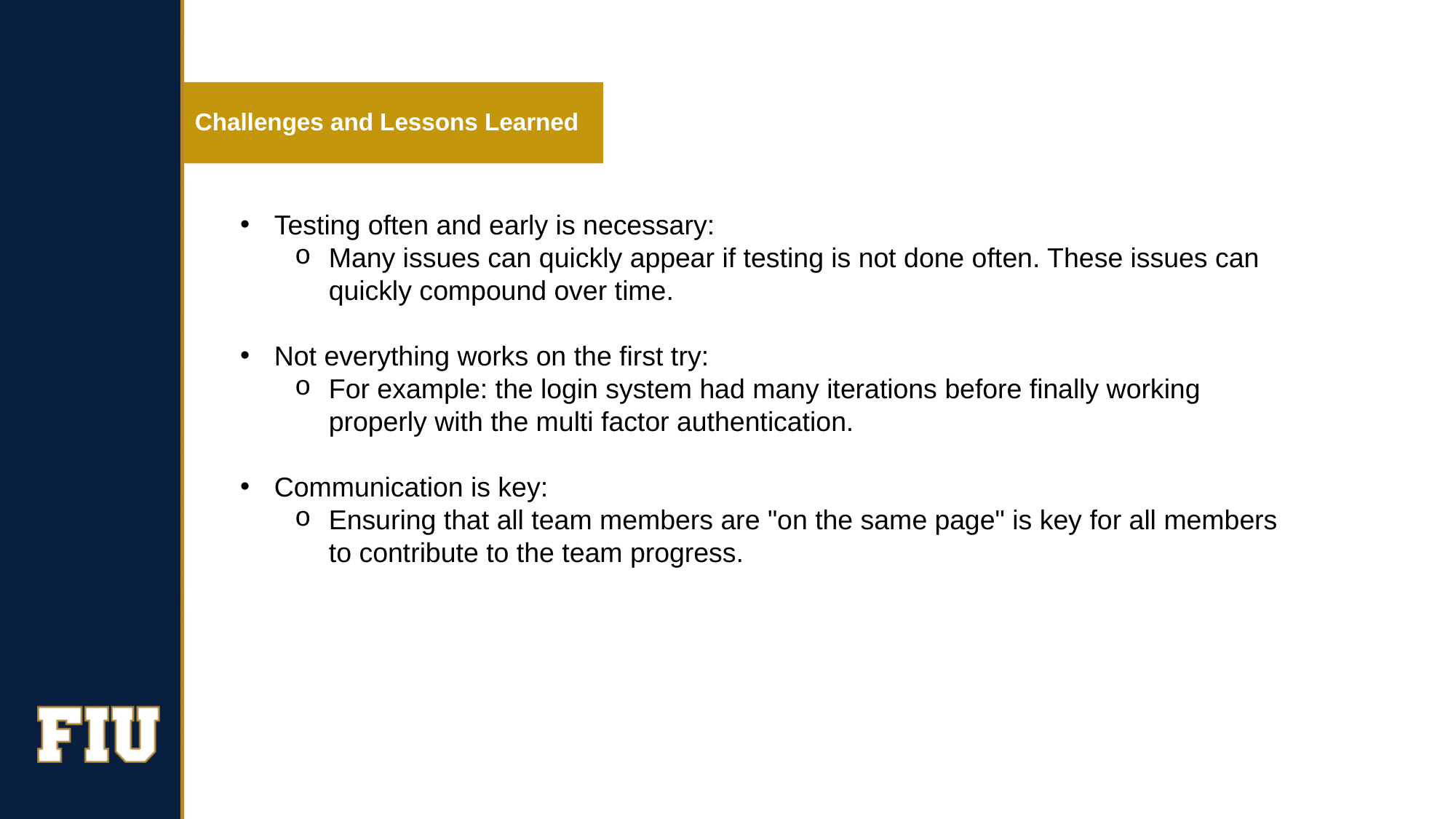

# Challenges and Lessons Learned

Testing often and early is necessary:
Many issues can quickly appear if testing is not done often. These issues can quickly compound over time.

Not everything works on the first try:
For example: the login system had many iterations before finally working properly with the multi factor authentication.

Communication is key:
Ensuring that all team members are "on the same page" is key for all members to contribute to the team progress.